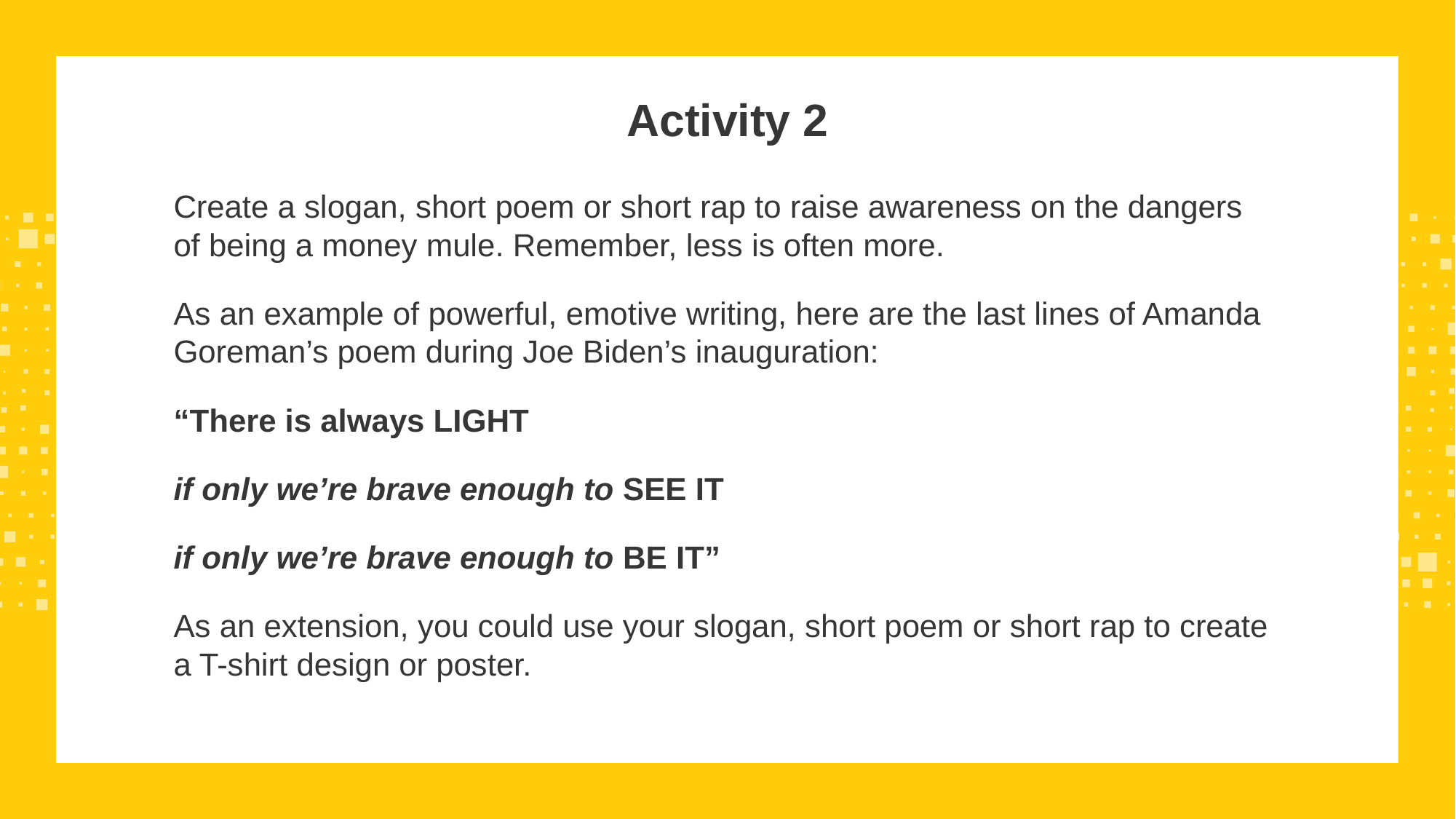

Activity 2
Create a slogan, short poem or short rap to raise awareness on the dangers of being a money mule. Remember, less is often more.
As an example of powerful, emotive writing, here are the last lines of Amanda Goreman’s poem during Joe Biden’s inauguration:
“There is always LIGHT
if only we’re brave enough to SEE IT
if only we’re brave enough to BE IT”
As an extension, you could use your slogan, short poem or short rap to create a T-shirt design or poster.